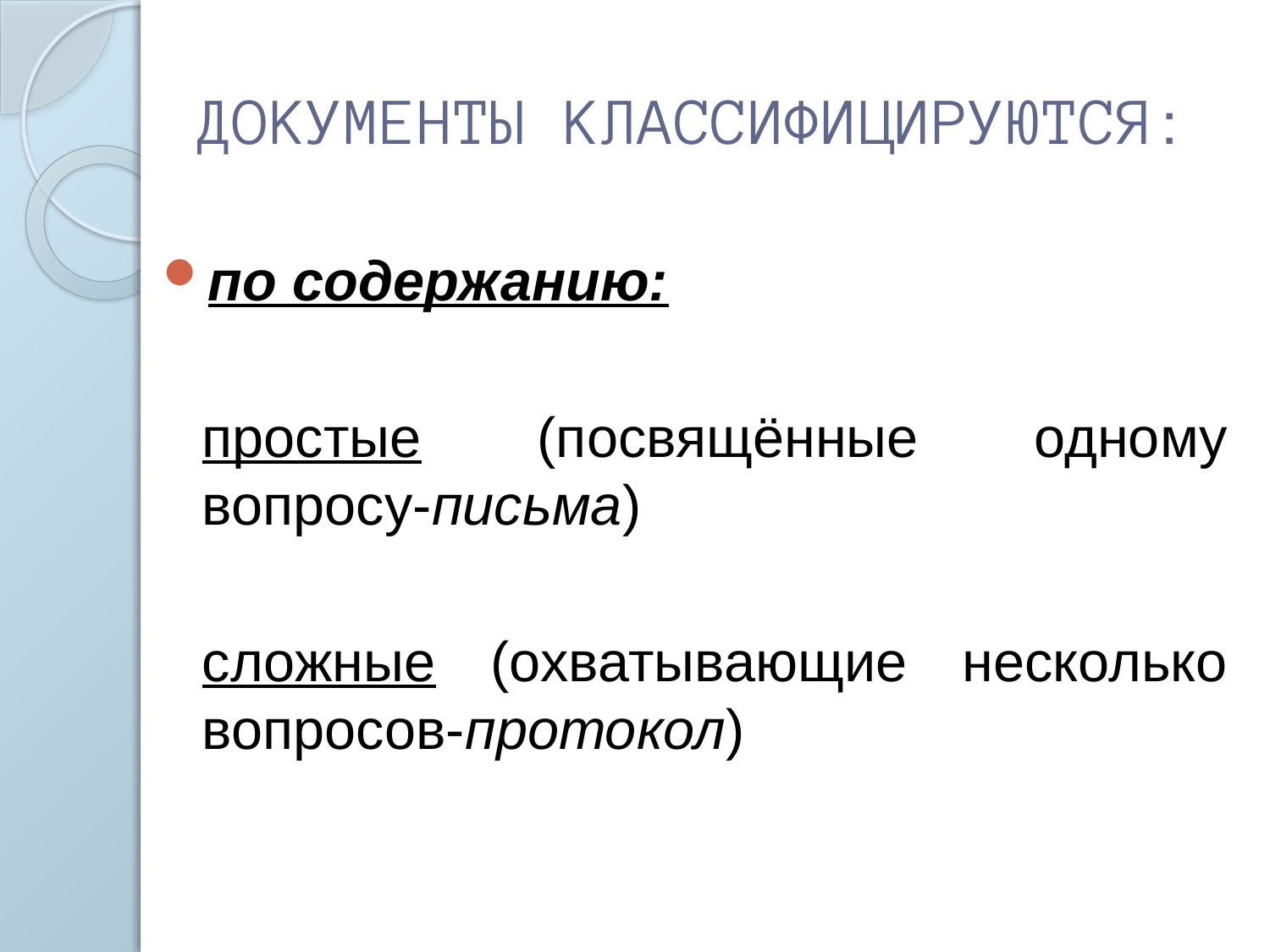

# ДОКУМЕНТЫ КЛАССИФИЦИРУЮТСЯ:
по содержанию:

	простые (посвящённые одному вопросу-письма)

	сложные (охватывающие несколько вопросов-протокол)